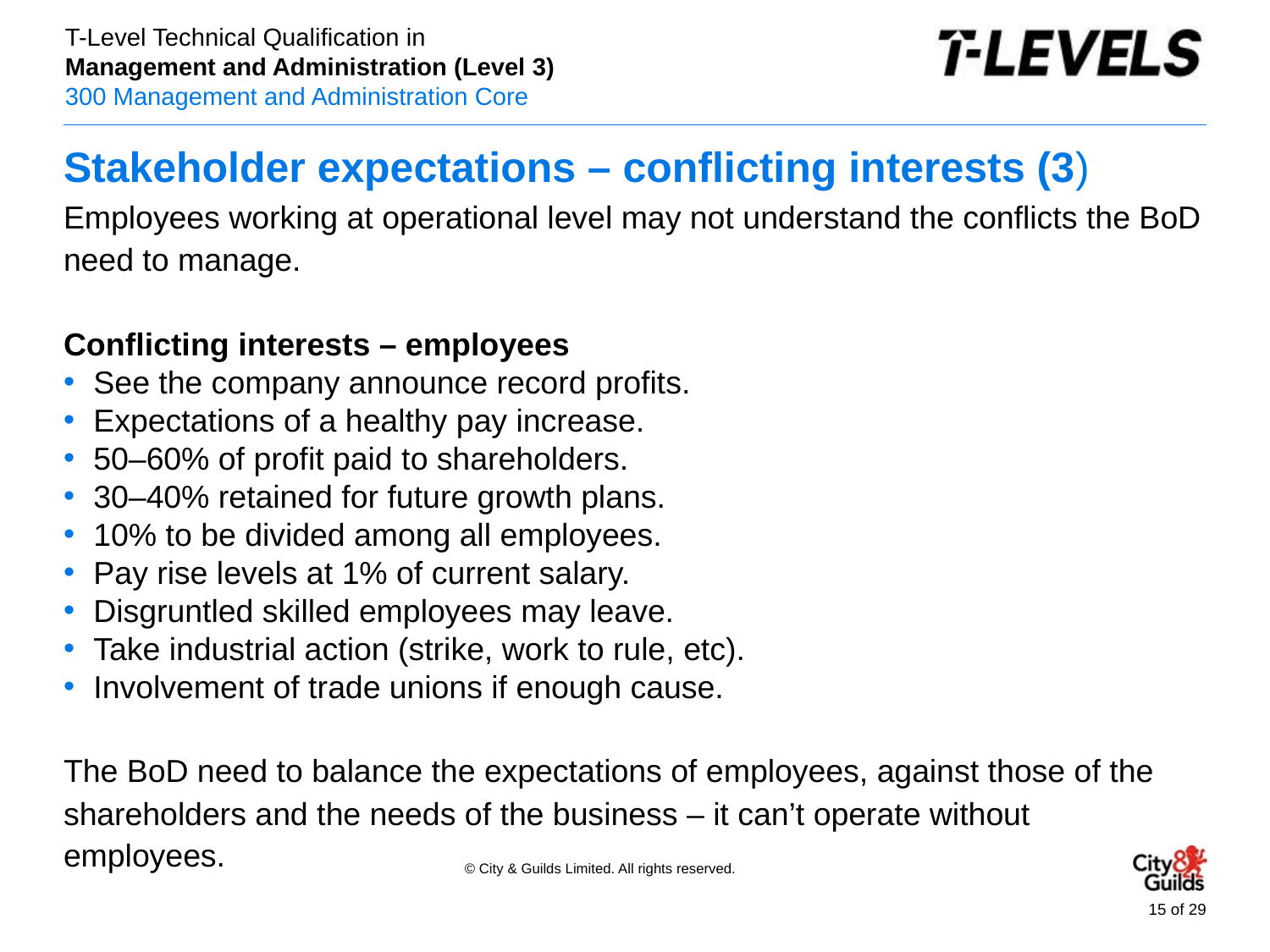

# Stakeholder expectations – conflicting interests (3)
Employees working at operational level may not understand the conflicts the BoD need to manage.

Conflicting interests – employees
See the company announce record profits.
Expectations of a healthy pay increase.
50–60% of profit paid to shareholders.
30–40% retained for future growth plans.
10% to be divided among all employees.
Pay rise levels at 1% of current salary.
Disgruntled skilled employees may leave.
Take industrial action (strike, work to rule, etc).
Involvement of trade unions if enough cause.

The BoD need to balance the expectations of employees, against those of the shareholders and the needs of the business – it can’t operate without
employees.